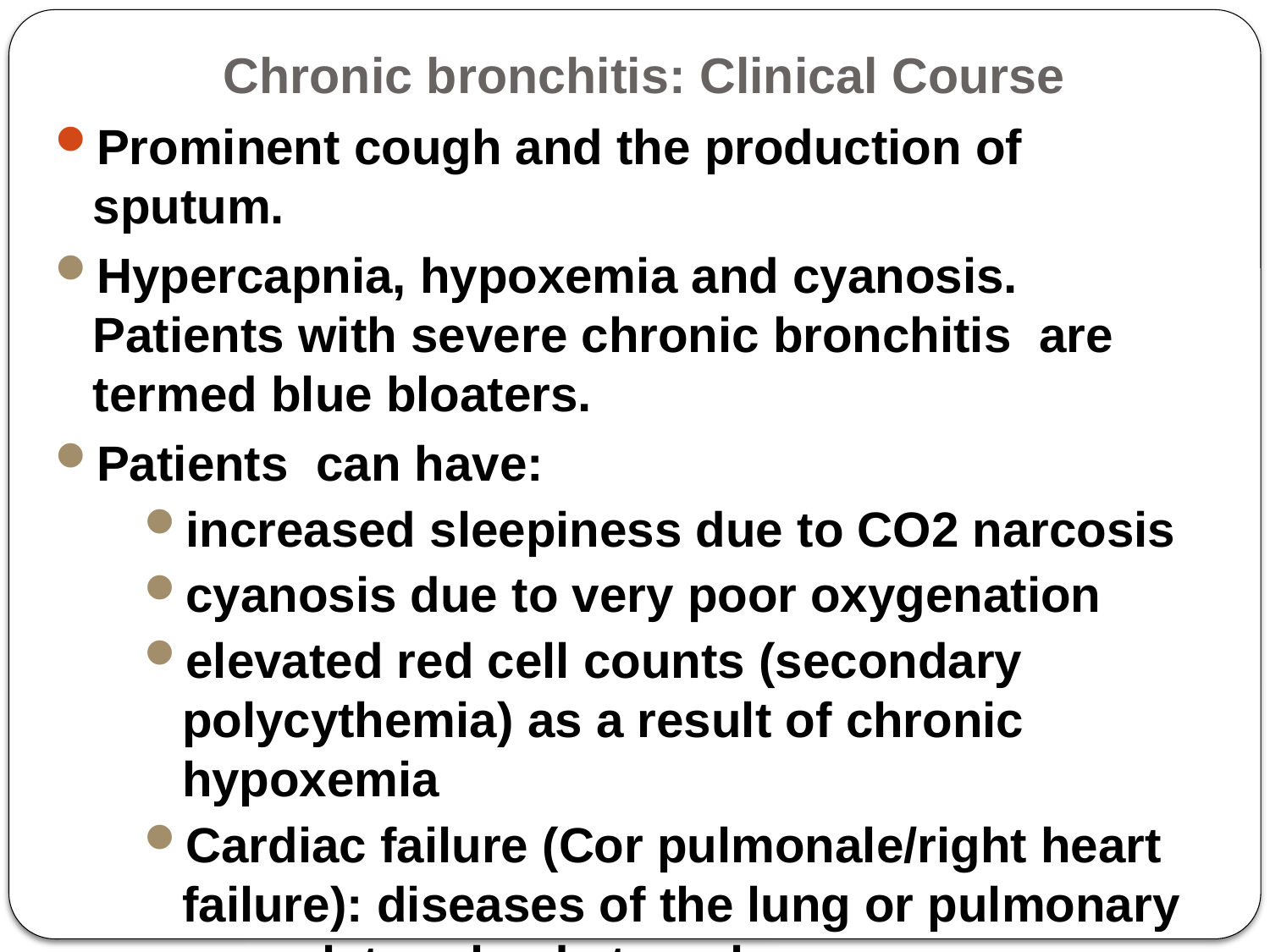

# Chronic bronchitis: Clinical Course
Prominent cough and the production of sputum.
Hypercapnia, hypoxemia and cyanosis. Patients with severe chronic bronchitis  are termed blue bloaters.
Patients  can have:
increased sleepiness due to CO2 narcosis
cyanosis due to very poor oxygenation
elevated red cell counts (secondary polycythemia) as a result of chronic hypoxemia
Cardiac failure (Cor pulmonale/right heart failure): diseases of the lung or pulmonary vasculature leads to pulmonary hypertension which leads to right ventricular dilation and hypertrophy (right heart failure).